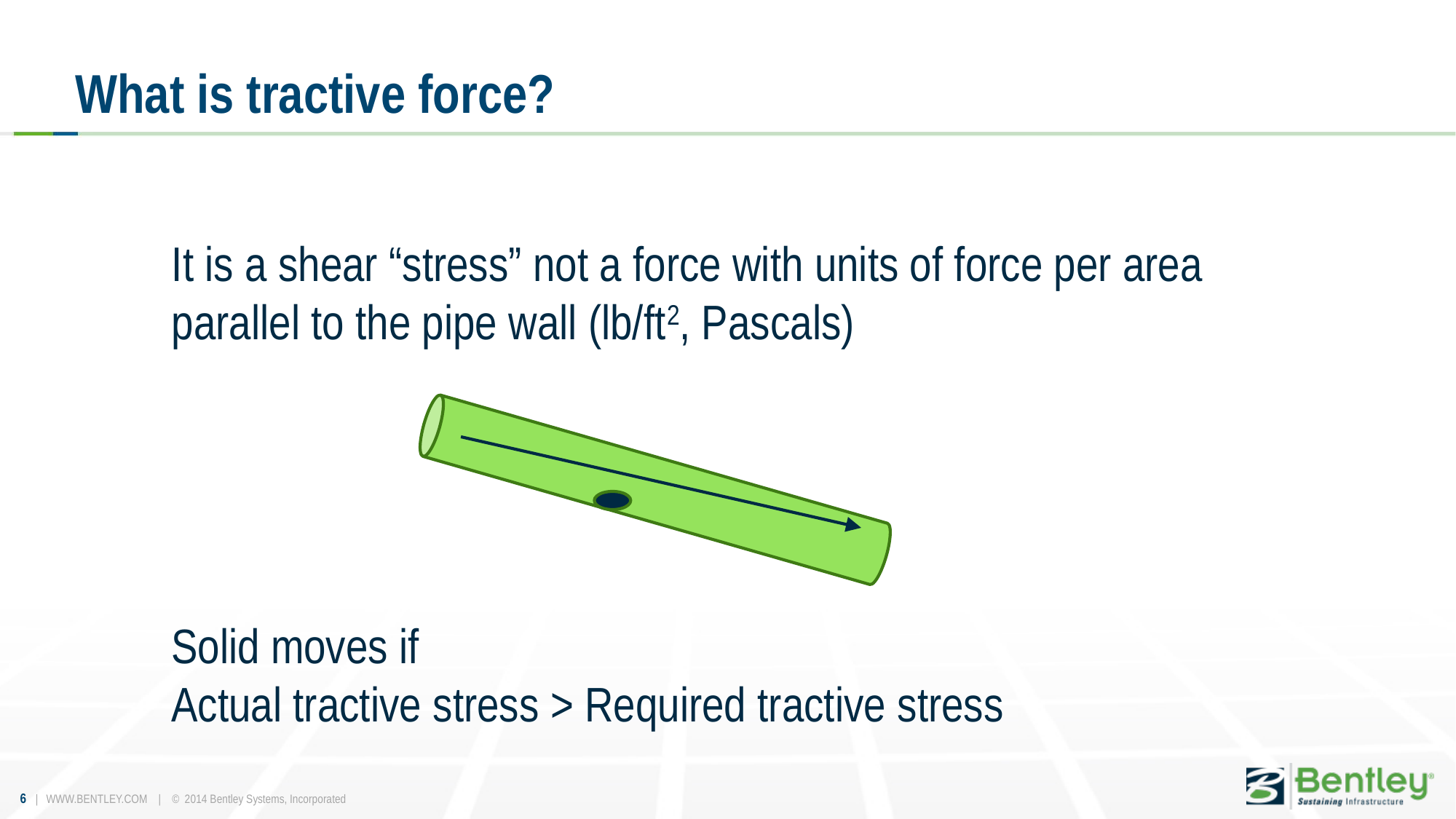

# What is tractive force?
It is a shear “stress” not a force with units of force per area
parallel to the pipe wall (lb/ft2, Pascals)

Solid moves if
Actual tractive stress > Required tractive stress